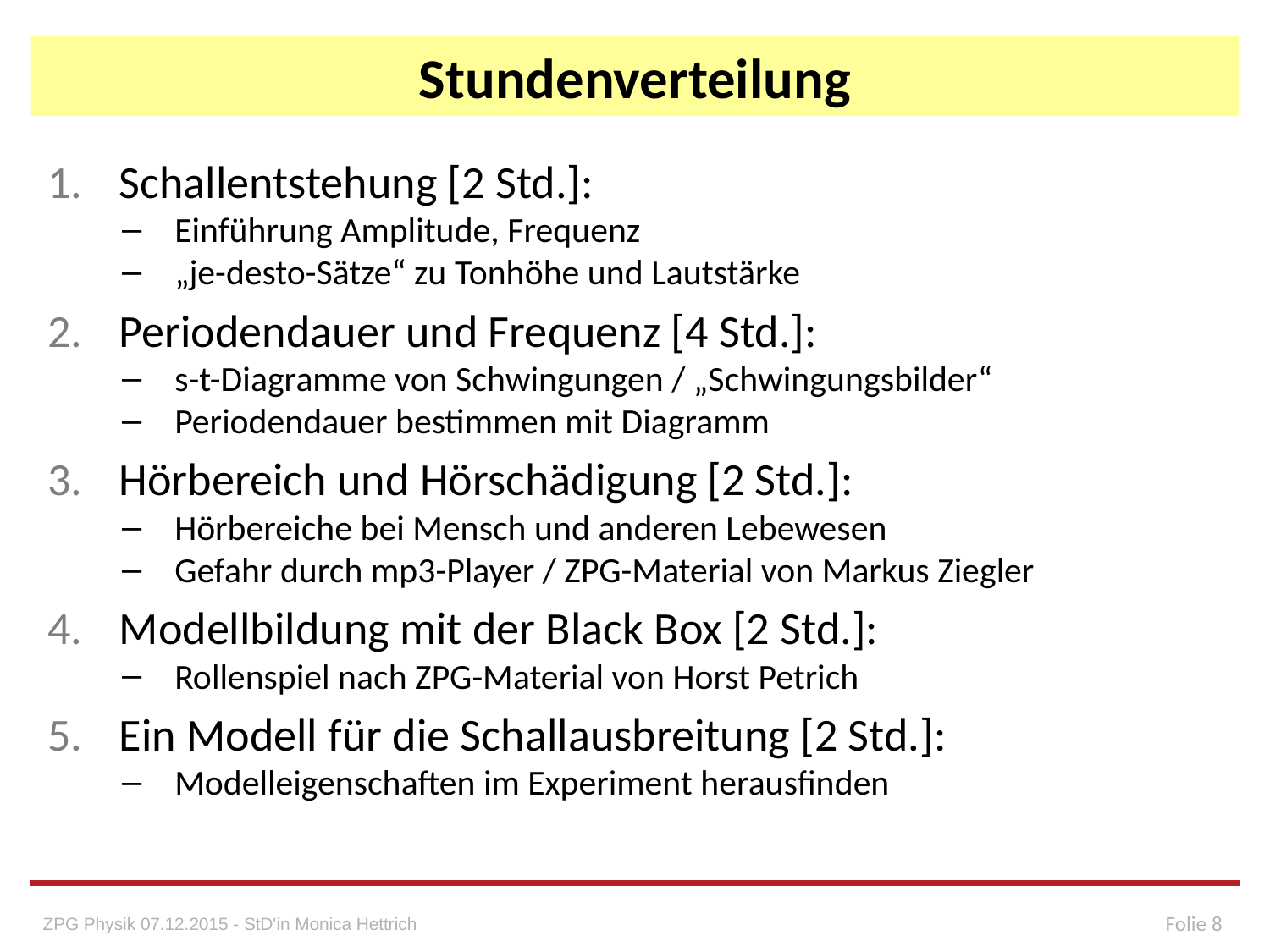

# Stundenverteilung
Schallentstehung [2 Std.]:
Einführung Amplitude, Frequenz
„je-desto-Sätze“ zu Tonhöhe und Lautstärke
Periodendauer und Frequenz [4 Std.]:
s-t-Diagramme von Schwingungen / „Schwingungsbilder“
Periodendauer bestimmen mit Diagramm
Hörbereich und Hörschädigung [2 Std.]:
Hörbereiche bei Mensch und anderen Lebewesen
Gefahr durch mp3-Player / ZPG-Material von Markus Ziegler
Modellbildung mit der Black Box [2 Std.]:
Rollenspiel nach ZPG-Material von Horst Petrich
Ein Modell für die Schallausbreitung [2 Std.]:
Modelleigenschaften im Experiment herausfinden
Folie 8
ZPG Physik 07.12.2015 - StD'in Monica Hettrich